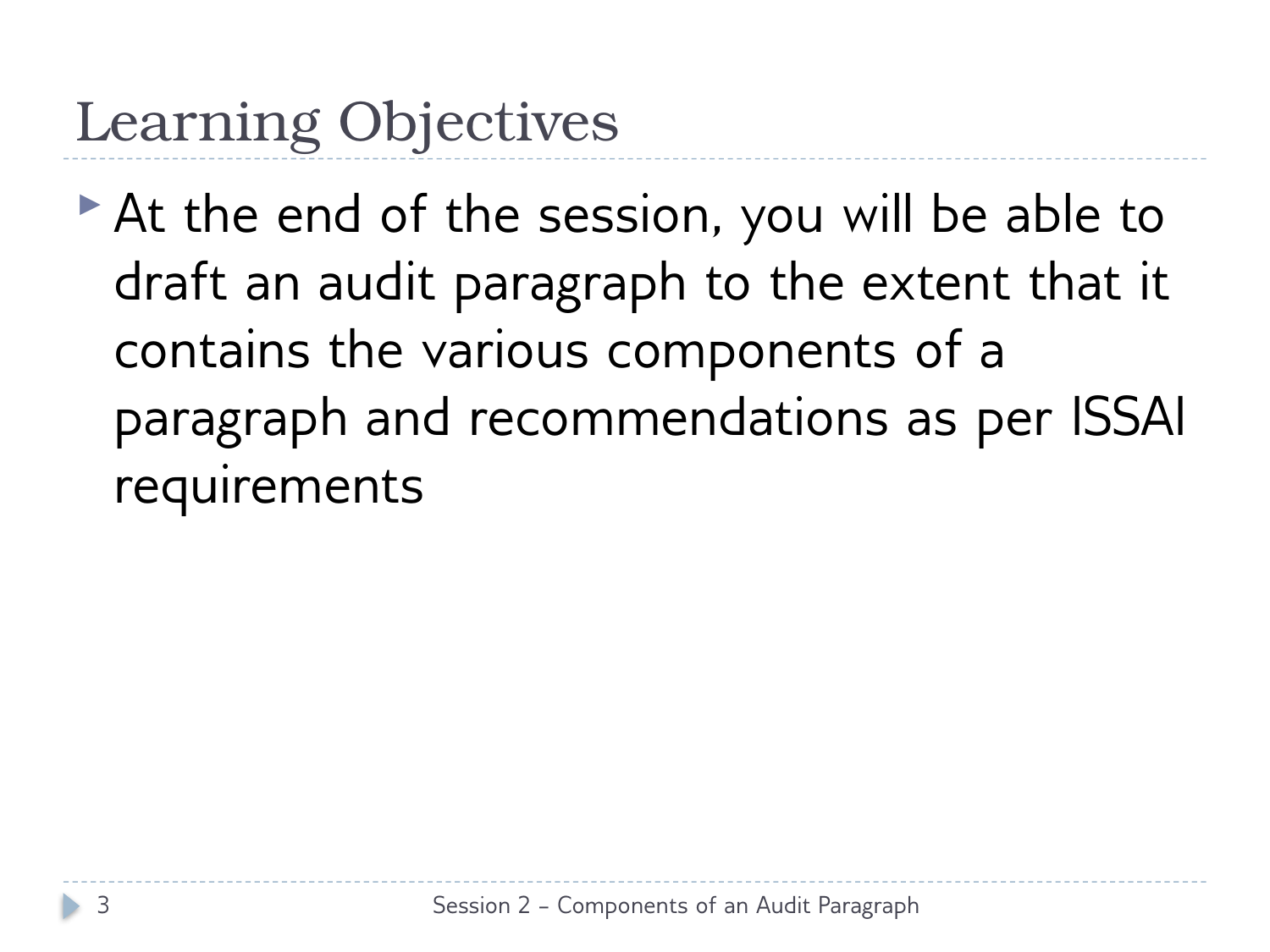

# Learning Objectives
At the end of the session, you will be able to draft an audit paragraph to the extent that it contains the various components of a paragraph and recommendations as per ISSAI requirements
3
Session 2 – Components of an Audit Paragraph